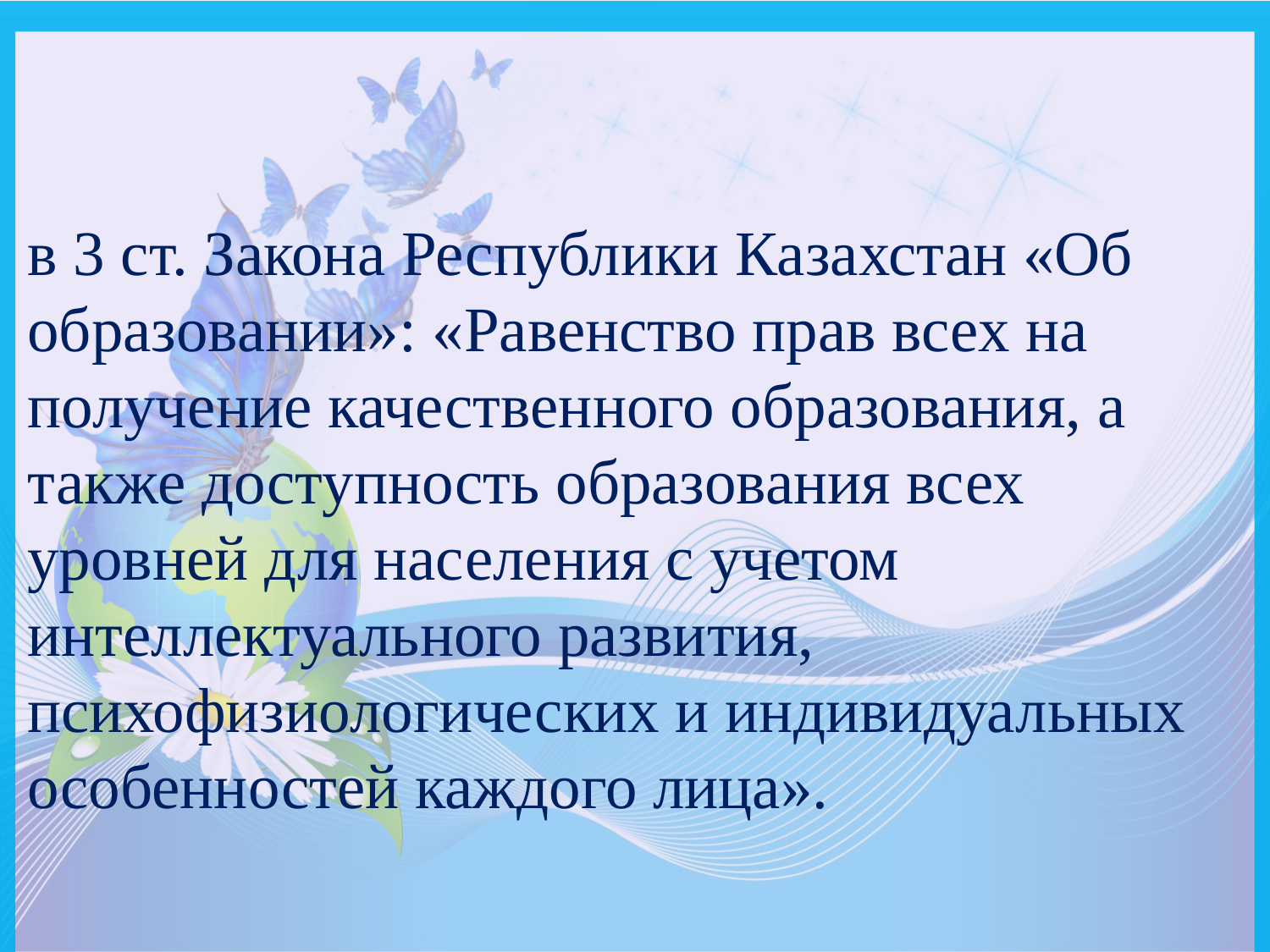

в 3 ст. Закона Республики Казахстан «Об образовании»: «Равенство прав всех на получение качественного образования, а также доступность образования всех уровней для населения с учетом интеллектуального развития, психофизиологических и индивидуальных особенностей каждого лица».